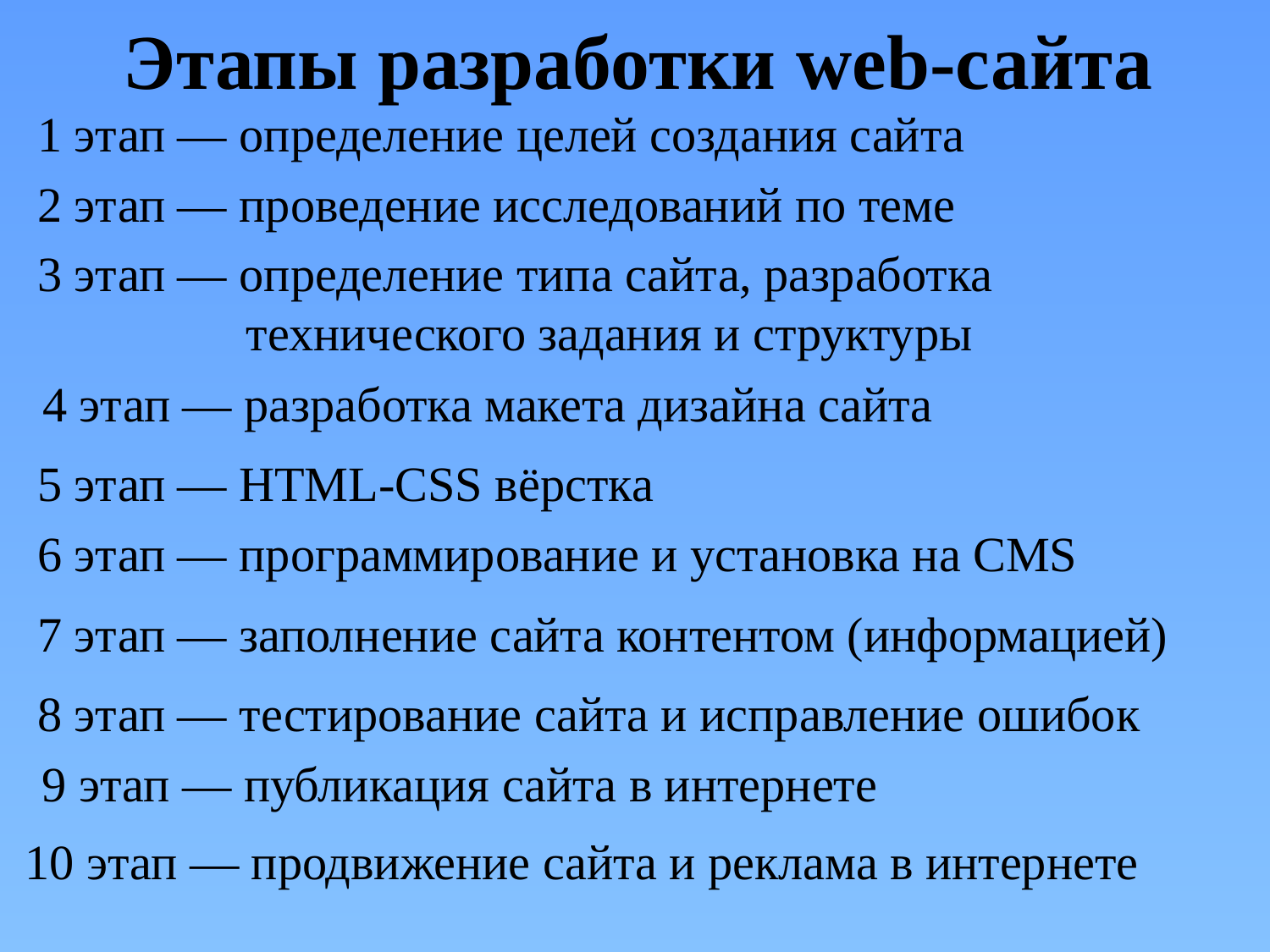

# Этапы разработки web-сайта
1 этап — определение целей создания сайта

2 этап — проведение исследований по теме
3 этап — определение типа сайта, разработка
                 технического задания и структуры
4 этап — разработка макета дизайна сайта
5 этап — HTML-CSS вёрстка
6 этап — программирование и установка на CMS
7 этап — заполнение сайта контентом (информацией)
8 этап — тестирование сайта и исправление ошибок
9 этап — публикация сайта в интернете
 10 этап — продвижение сайта и реклама в интернете